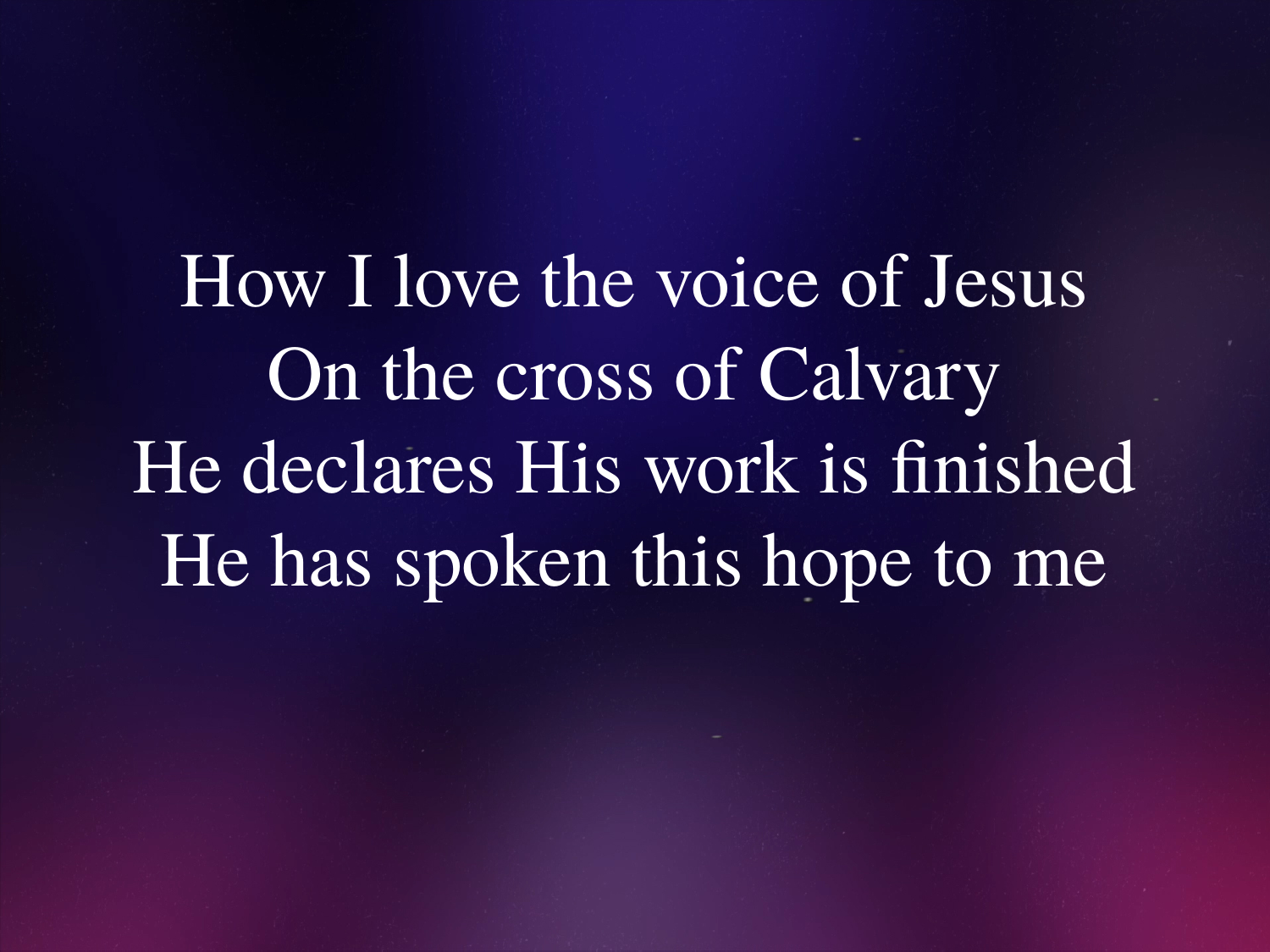

# How I love the voice of Jesus On the cross of Calvary He declares His work is finished He has spoken this hope to me